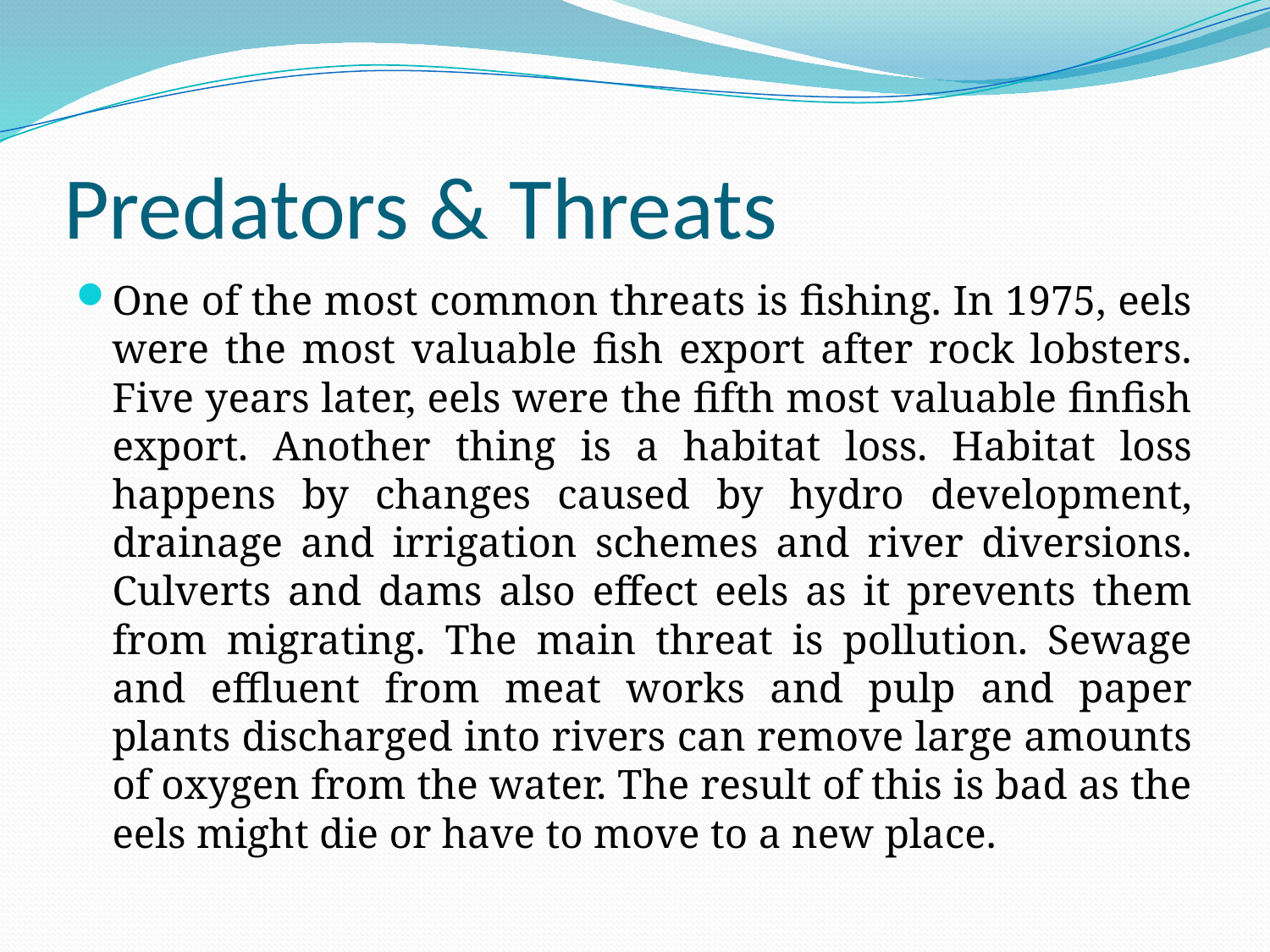

# Predators & Threats
One of the most common threats is fishing. In 1975, eels were the most valuable fish export after rock lobsters. Five years later, eels were the fifth most valuable finfish export. Another thing is a habitat loss. Habitat loss happens by changes caused by hydro development, drainage and irrigation schemes and river diversions. Culverts and dams also effect eels as it prevents them from migrating. The main threat is pollution. Sewage and effluent from meat works and pulp and paper plants discharged into rivers can remove large amounts of oxygen from the water. The result of this is bad as the eels might die or have to move to a new place.